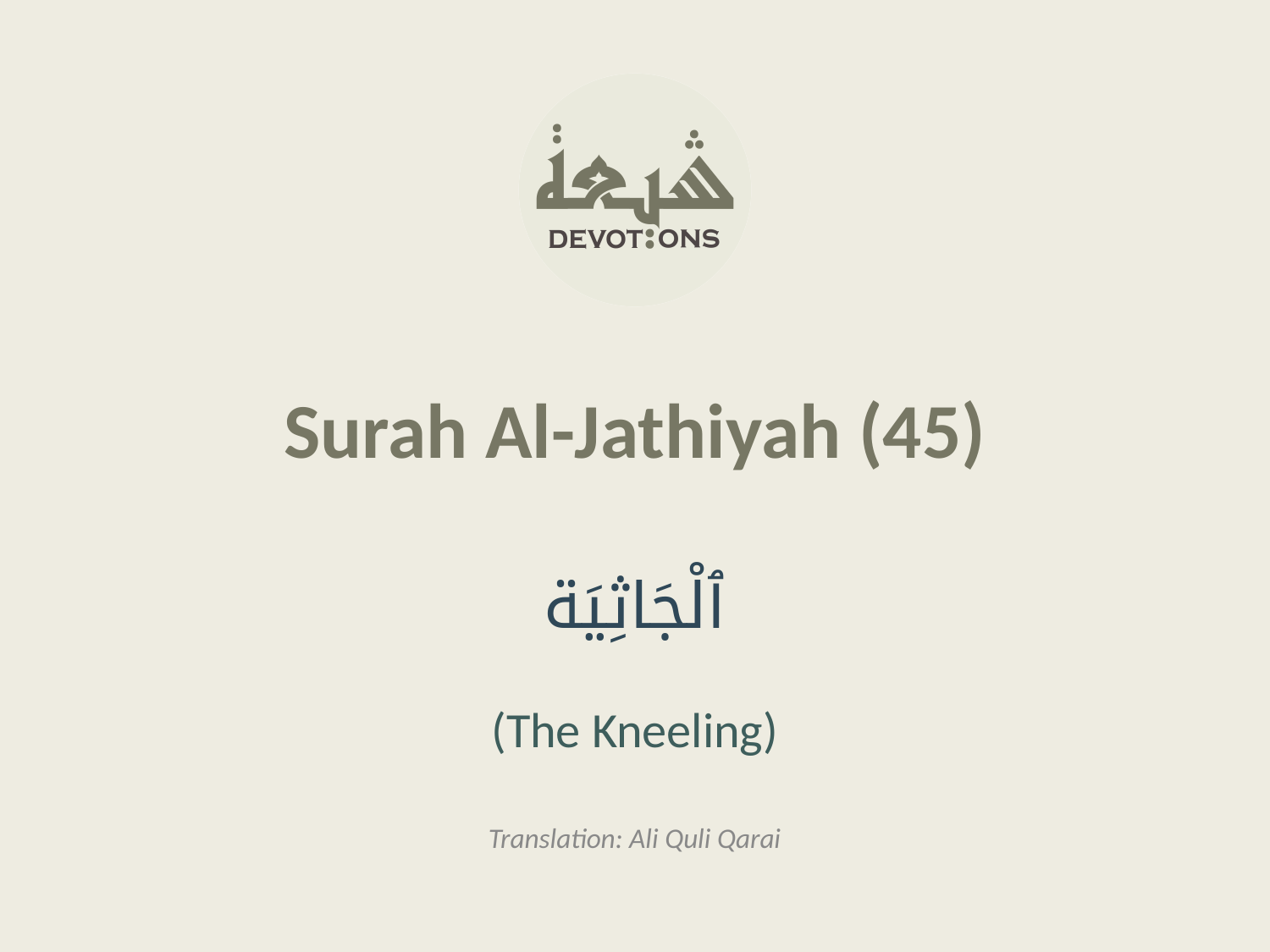

Surah Al-Jathiyah (45)
ٱلْجَاثِيَة
(The Kneeling)
Translation: Ali Quli Qarai